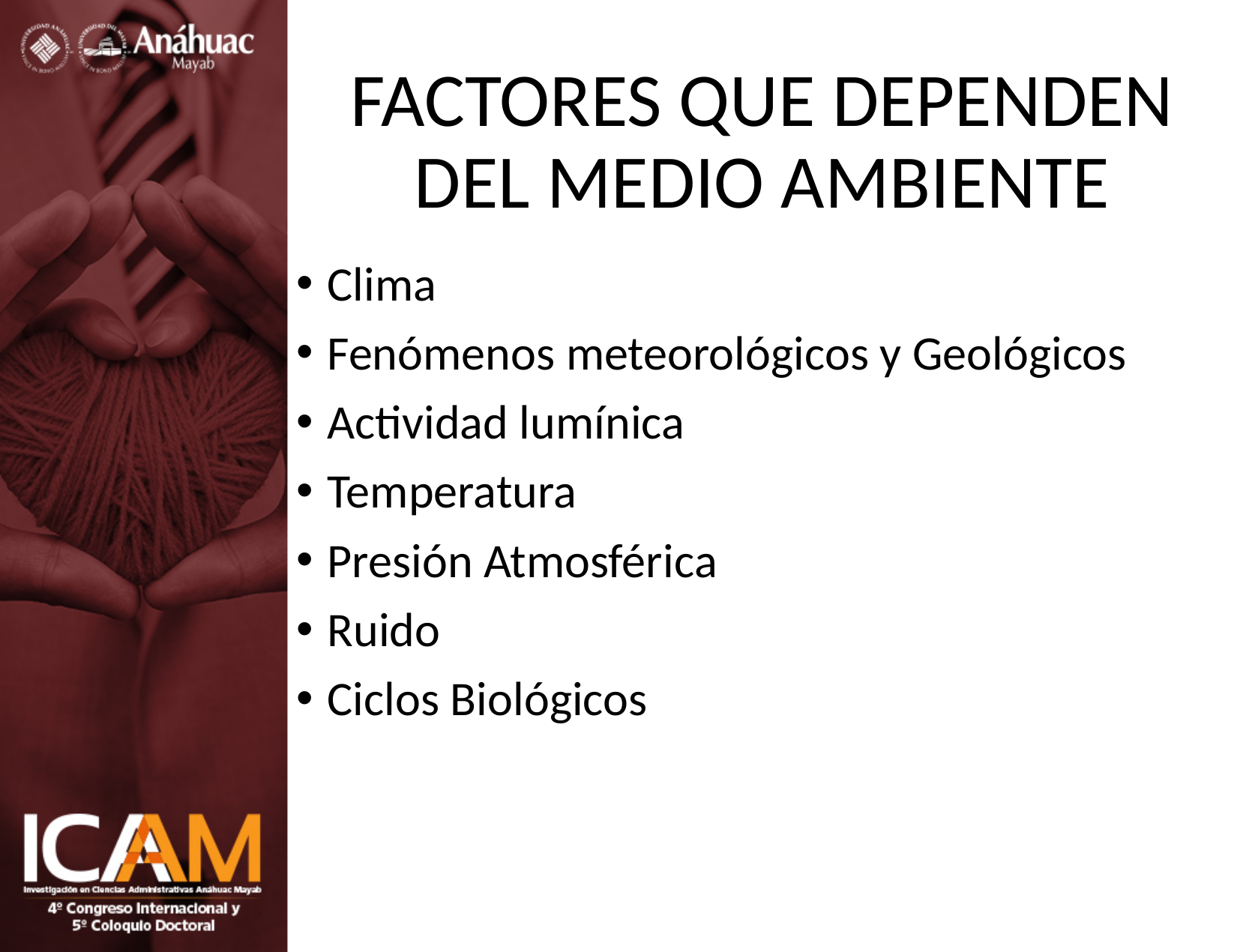

# FACTORES QUE DEPENDEN DEL MEDIO AMBIENTE
Clima
Fenómenos meteorológicos y Geológicos
Actividad lumínica
Temperatura
Presión Atmosférica
Ruido
Ciclos Biológicos